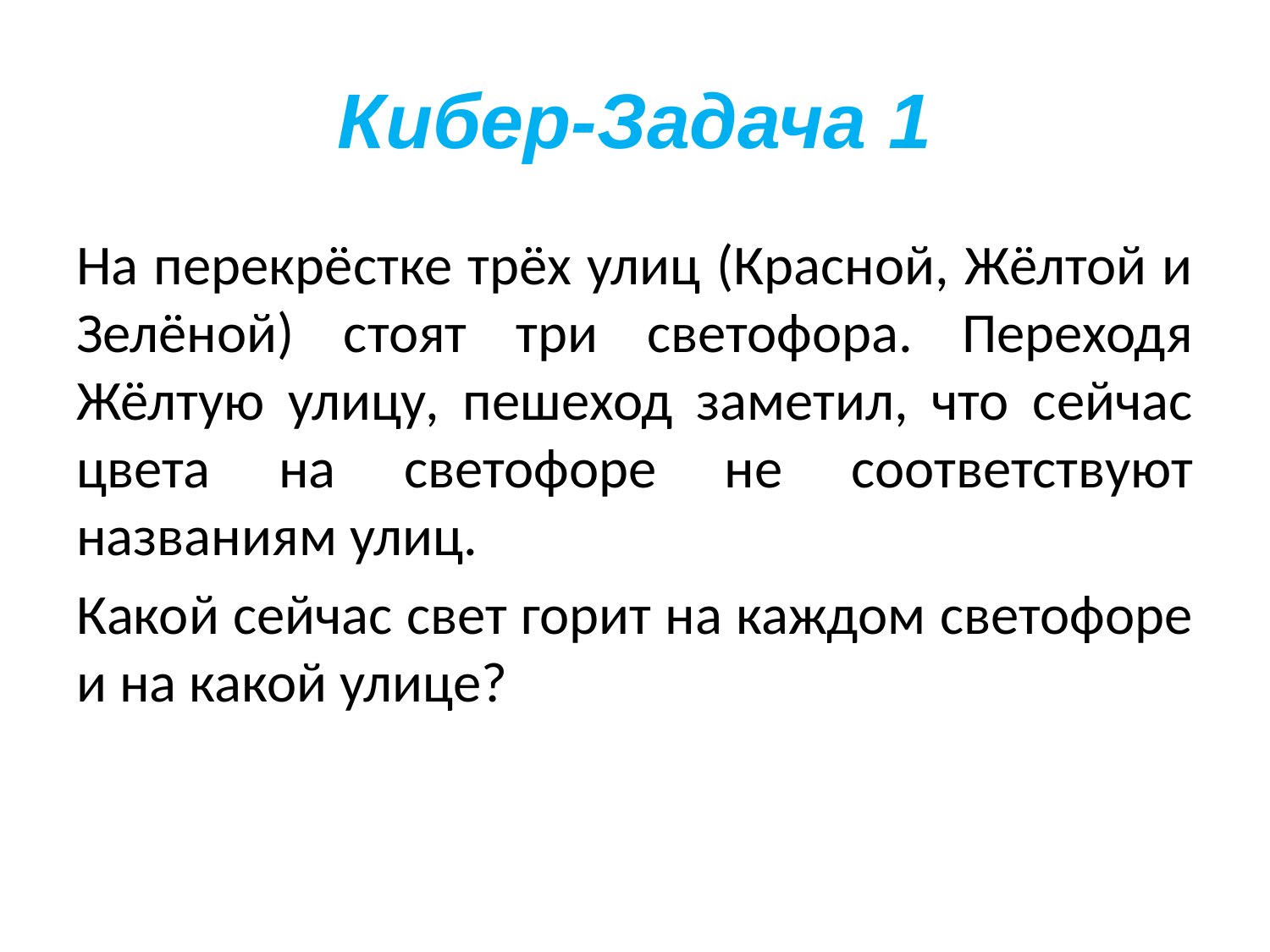

# Кибер-Задача 1
На перекрёстке трёх улиц (Красной, Жёлтой и Зелёной) стоят три светофора. Переходя Жёлтую улицу, пешеход заметил, что сейчас цвета на светофоре не соответствуют названиям улиц.
Какой сейчас свет горит на каждом светофоре и на какой улице?